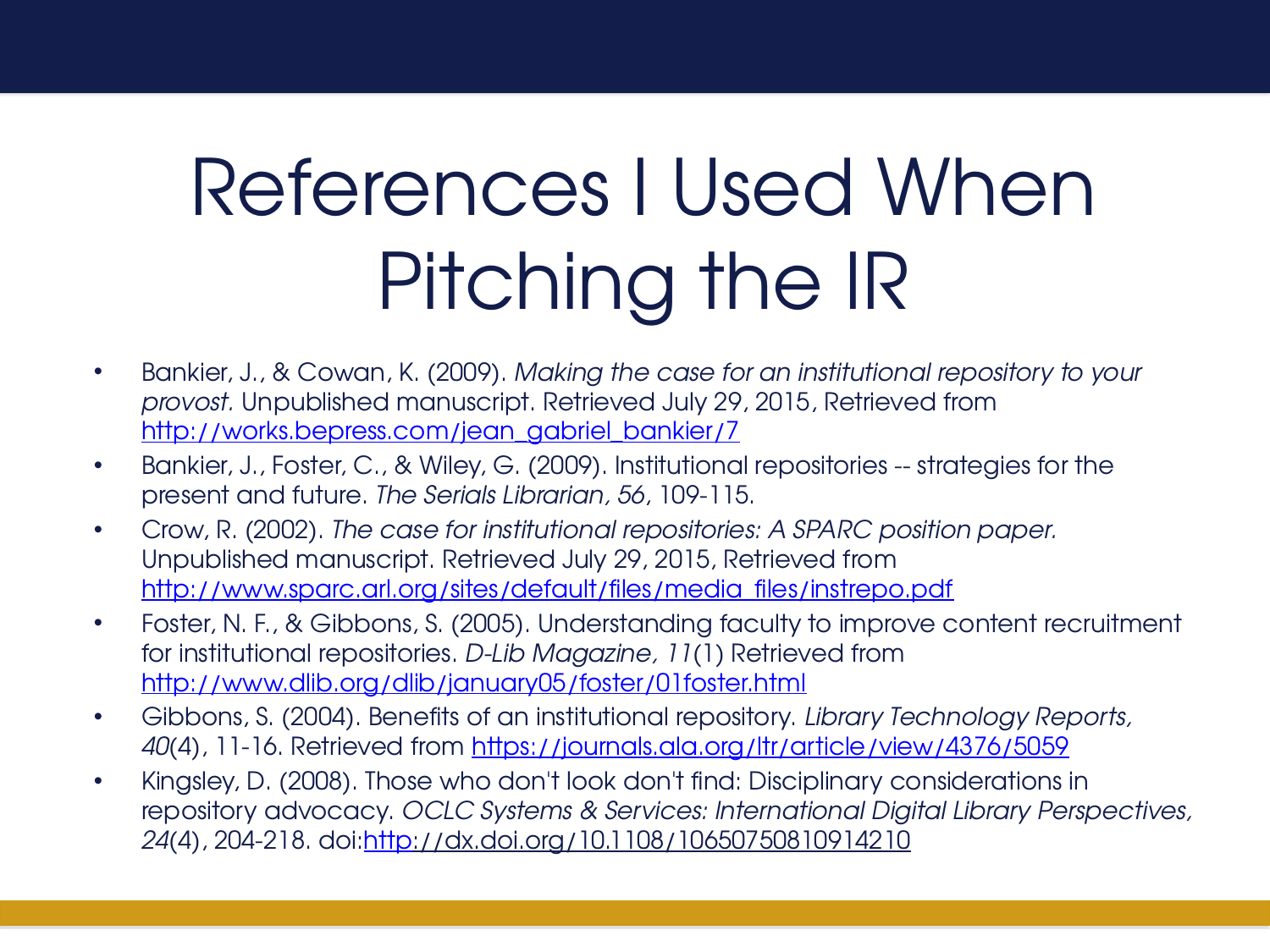

# References I Used When Pitching the IR
Bankier, J., & Cowan, K. (2009). Making the case for an institutional repository to your provost. Unpublished manuscript. Retrieved July 29, 2015, Retrieved from http://works.bepress.com/jean_gabriel_bankier/7
Bankier, J., Foster, C., & Wiley, G. (2009). Institutional repositories -- strategies for the present and future. The Serials Librarian, 56, 109-115.
Crow, R. (2002). The case for institutional repositories: A SPARC position paper. Unpublished manuscript. Retrieved July 29, 2015, Retrieved from http://www.sparc.arl.org/sites/default/files/media_files/instrepo.pdf
Foster, N. F., & Gibbons, S. (2005). Understanding faculty to improve content recruitment for institutional repositories. D-Lib Magazine, 11(1) Retrieved from http://www.dlib.org/dlib/january05/foster/01foster.html
Gibbons, S. (2004). Benefits of an institutional repository. Library Technology Reports, 40(4), 11-16. Retrieved from https://journals.ala.org/ltr/article/view/4376/5059
Kingsley, D. (2008). Those who don't look don't find: Disciplinary considerations in repository advocacy. OCLC Systems & Services: International Digital Library Perspectives, 24(4), 204-218. doi:http://dx.doi.org/10.1108/10650750810914210